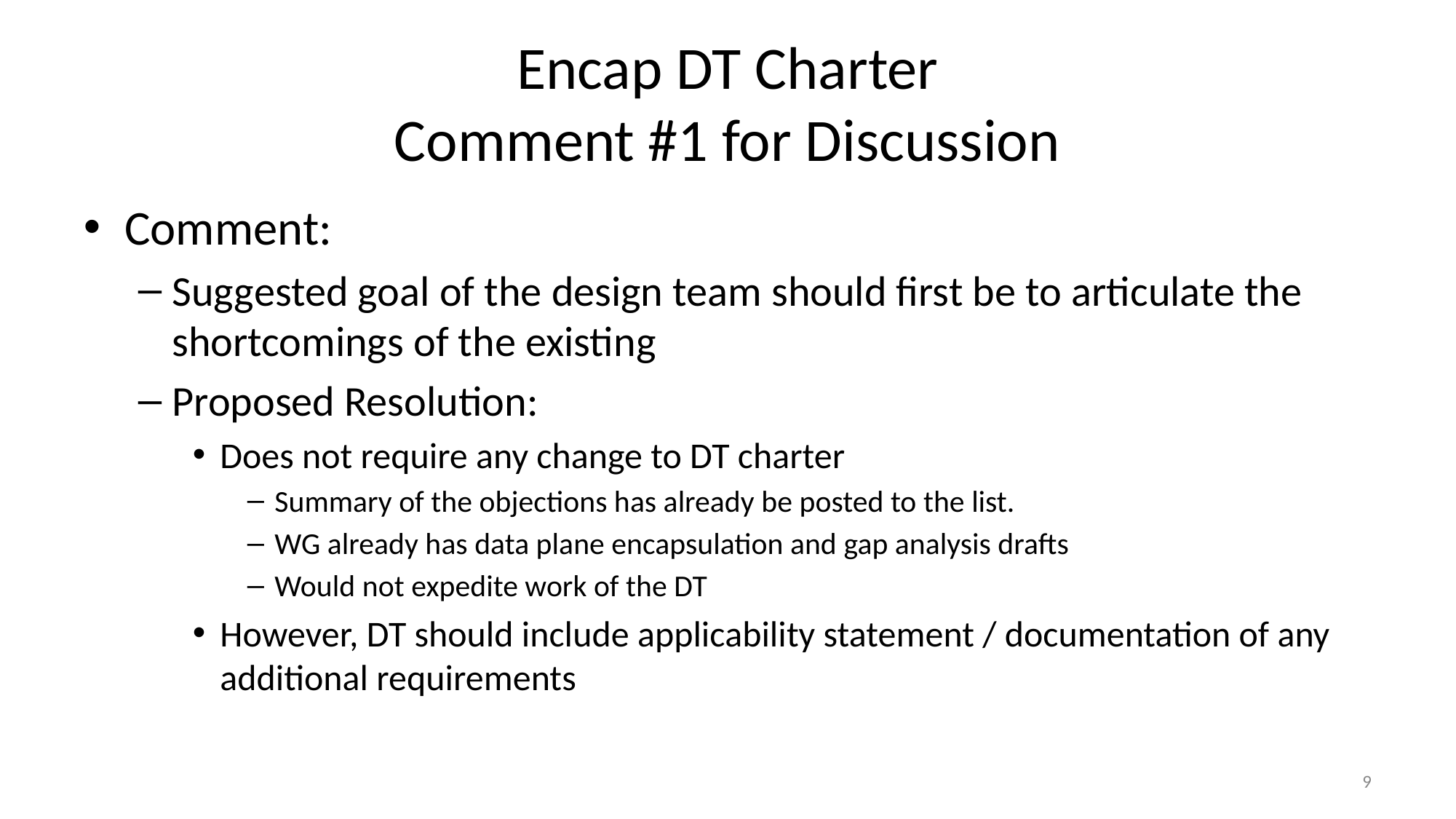

# Encap DT Charter Comment #1 for Discussion
Comment:
Suggested goal of the design team should first be to articulate the shortcomings of the existing
Proposed Resolution:
Does not require any change to DT charter
Summary of the objections has already be posted to the list.
WG already has data plane encapsulation and gap analysis drafts
Would not expedite work of the DT
However, DT should include applicability statement / documentation of any additional requirements

9